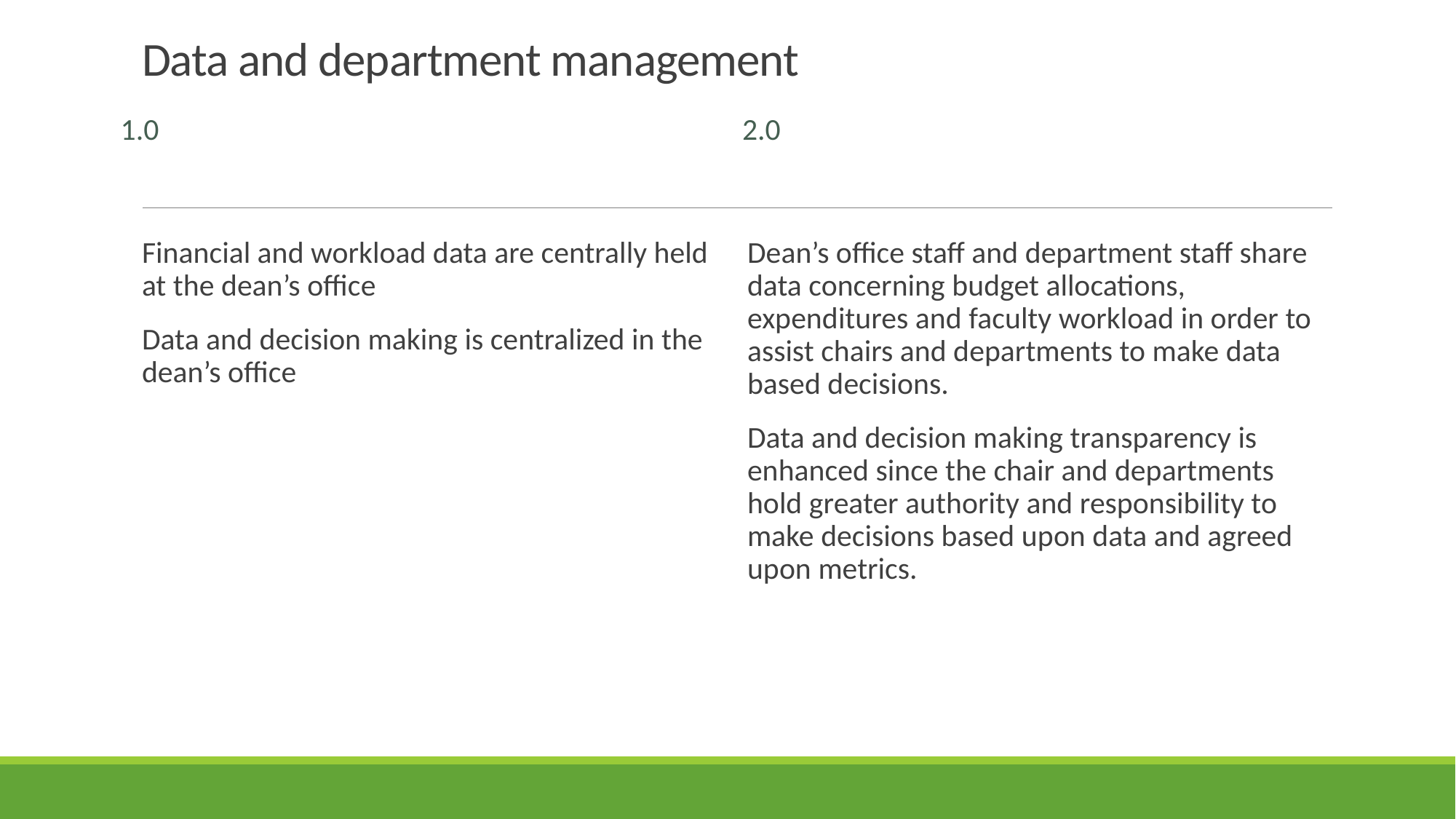

# Data and department management
1.0
2.0

Financial and workload data are centrally held at the dean’s office
Data and decision making is centralized in the dean’s office

Dean’s office staff and department staff share data concerning budget allocations, expenditures and faculty workload in order to assist chairs and departments to make data based decisions.
Data and decision making transparency is enhanced since the chair and departments hold greater authority and responsibility to make decisions based upon data and agreed upon metrics.